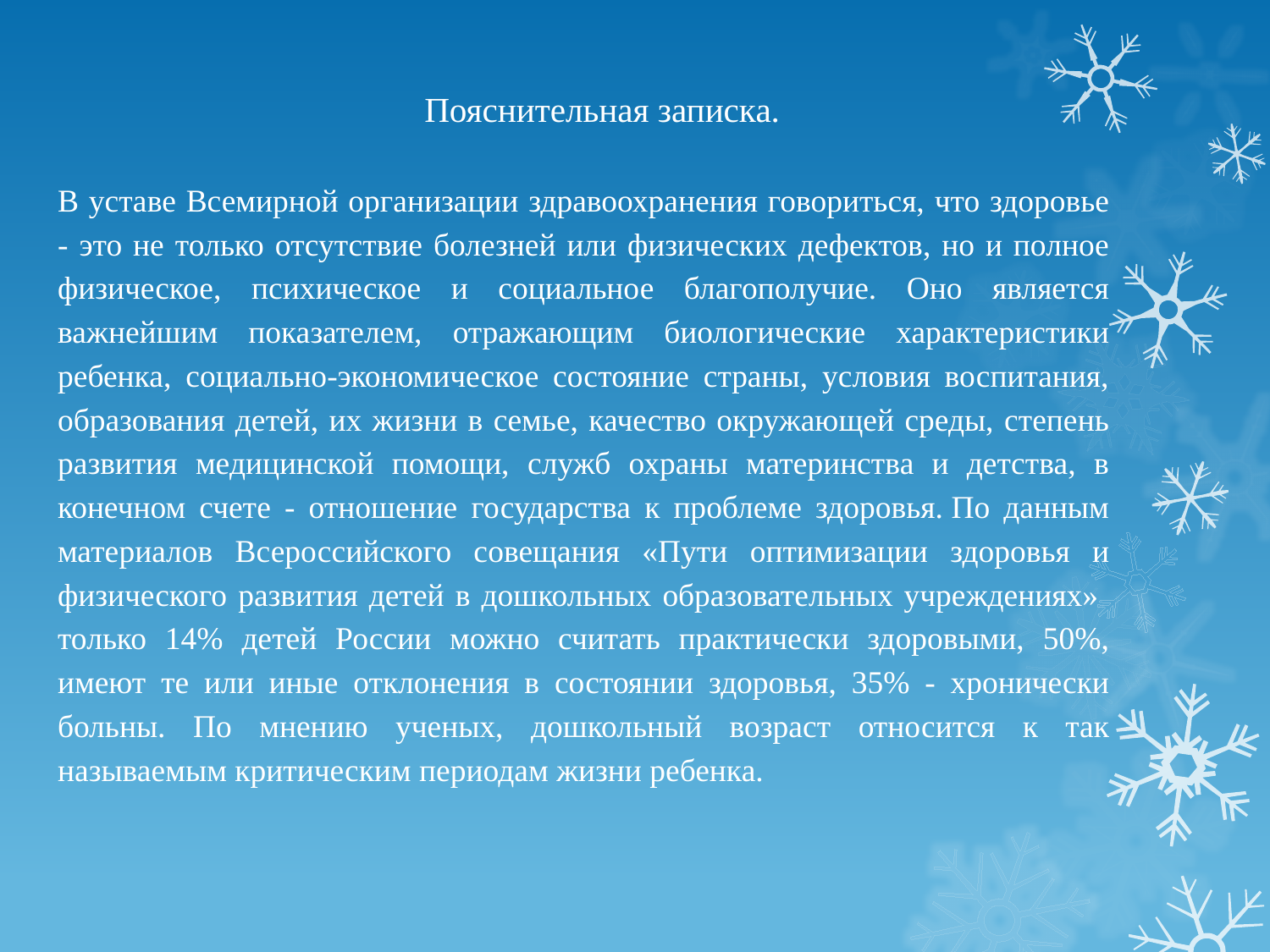

# Пояснительная записка.
В уставе Всемирной организации здравоохранения говориться, что здоровье - это не только отсутствие болезней или физических дефектов, но и полное физическое, психическое и социальное благополучие. Оно является важнейшим показателем, отражающим биологические характеристики ребенка, социально-экономическое состояние страны, условия воспитания, образования детей, их жизни в семье, качество окружающей среды, степень развития медицинской помощи, служб охраны материнства и детства, в конечном счете - отношение государства к проблеме здоровья. По данным материалов Всероссийского совещания «Пути оптимизации здоровья и физического развития детей в дошкольных образовательных учреждениях»  только 14% детей России можно считать практически здоровыми, 50%, имеют те или иные отклонения в состоянии здоровья, 35% - хронически больны. По мнению ученых, дошкольный возраст относится к так называемым критическим периодам жизни ребенка.